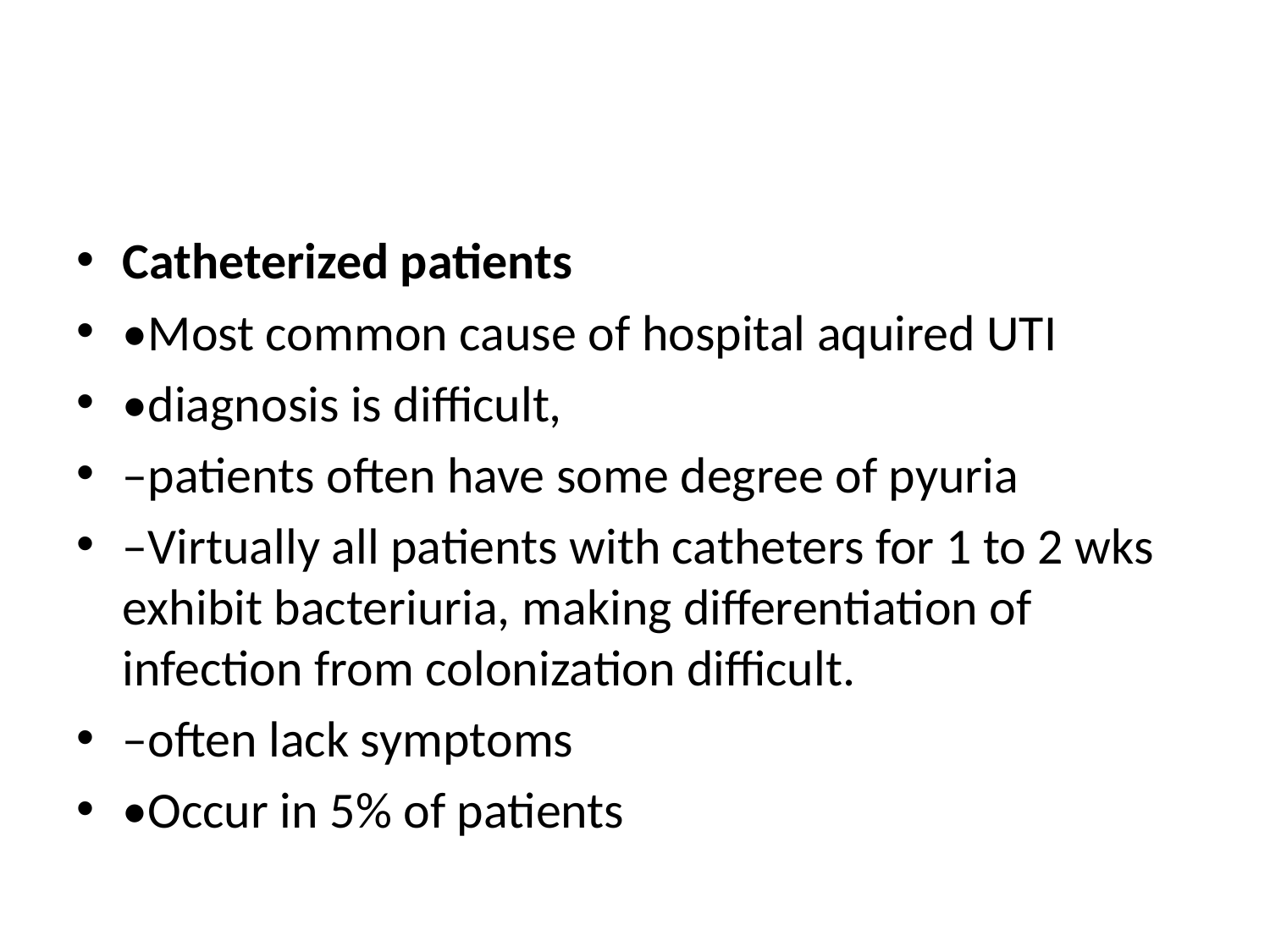

#
Catheterized patients
•Most common cause of hospital aquired UTI
•diagnosis is difficult,
–patients often have some degree of pyuria
–Virtually all patients with catheters for 1 to 2 wks exhibit bacteriuria, making differentiation of infection from colonization difficult.
–often lack symptoms
•Occur in 5% of patients